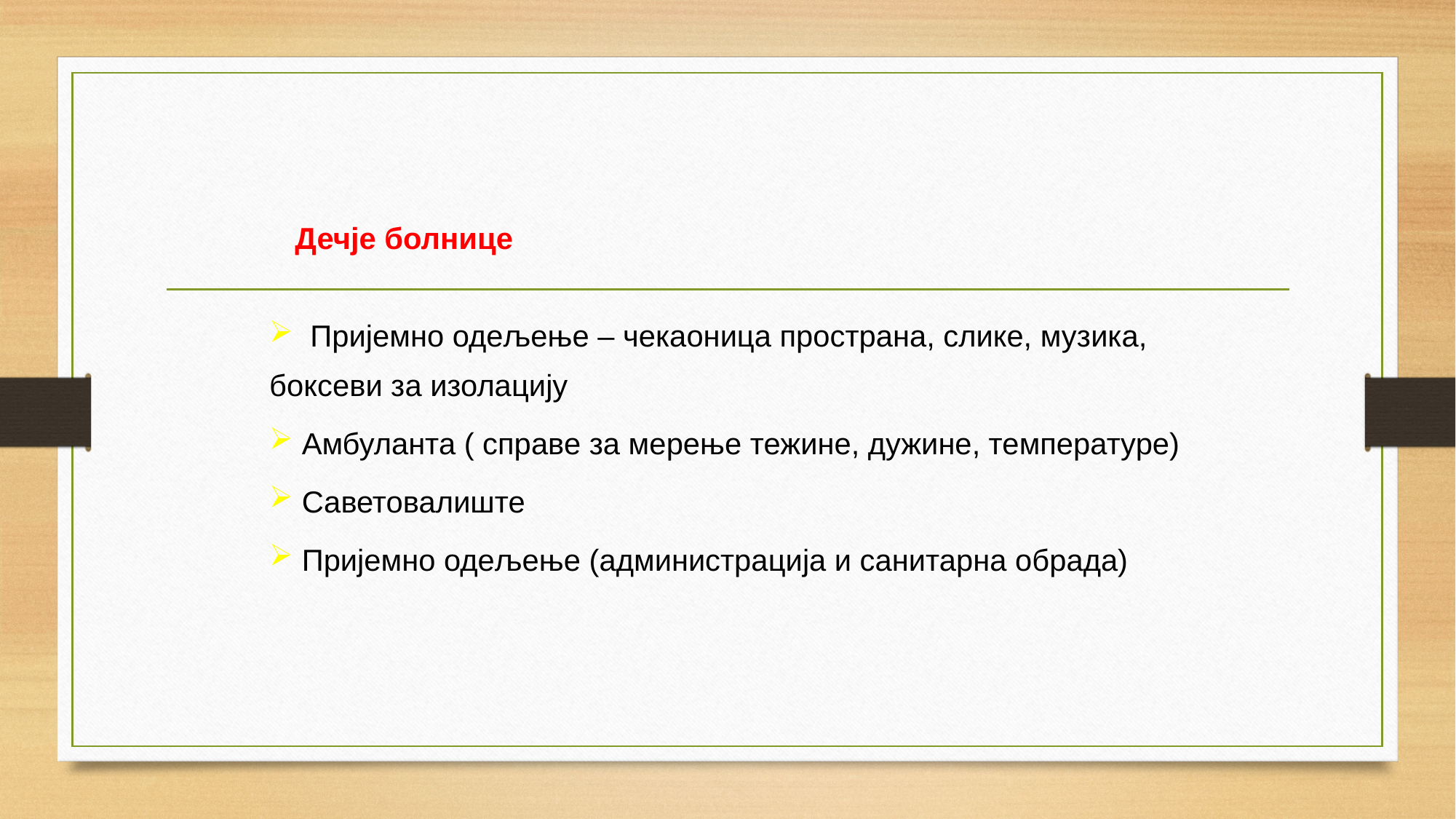

Дечје болнице
  Пријемно одељење – чекаоница пространа, слике, музика, боксеви за изолацију
 Амбуланта ( справе за мерење тежине, дужине, температуре)
 Саветовалиште
 Пријемно одељење (администрација и санитарна обрада)